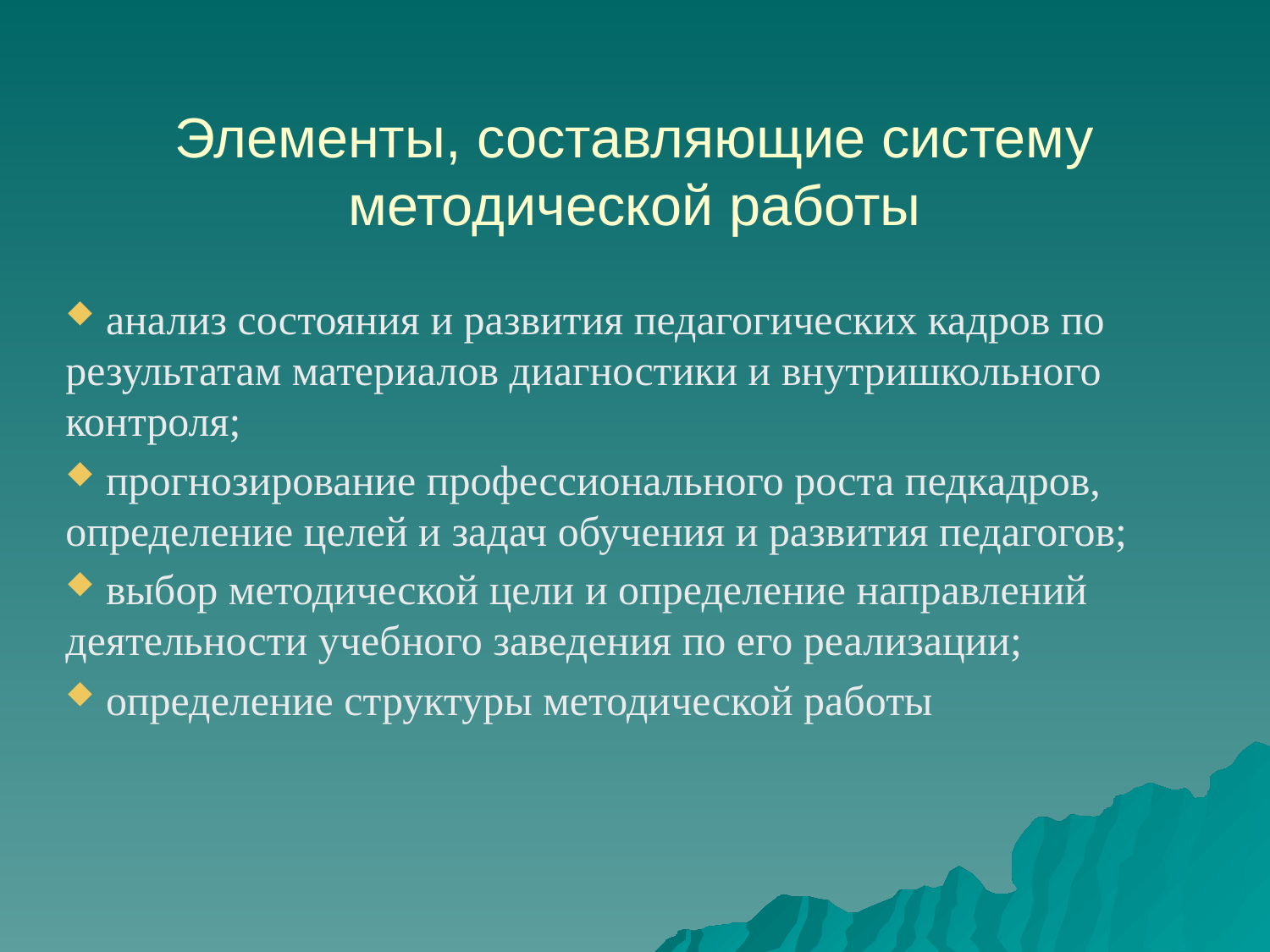

# Элементы, составляющие систему методической работы
 анализ состояния и развития педагогических кадров по результатам материалов диагностики и внутришкольного контроля;
 прогнозирование профессионального роста педкадров, определение целей и задач обучения и развития педагогов;
 выбор методической цели и определение направлений деятельности учебного заведения по его реализации;
 определение структуры методической работы